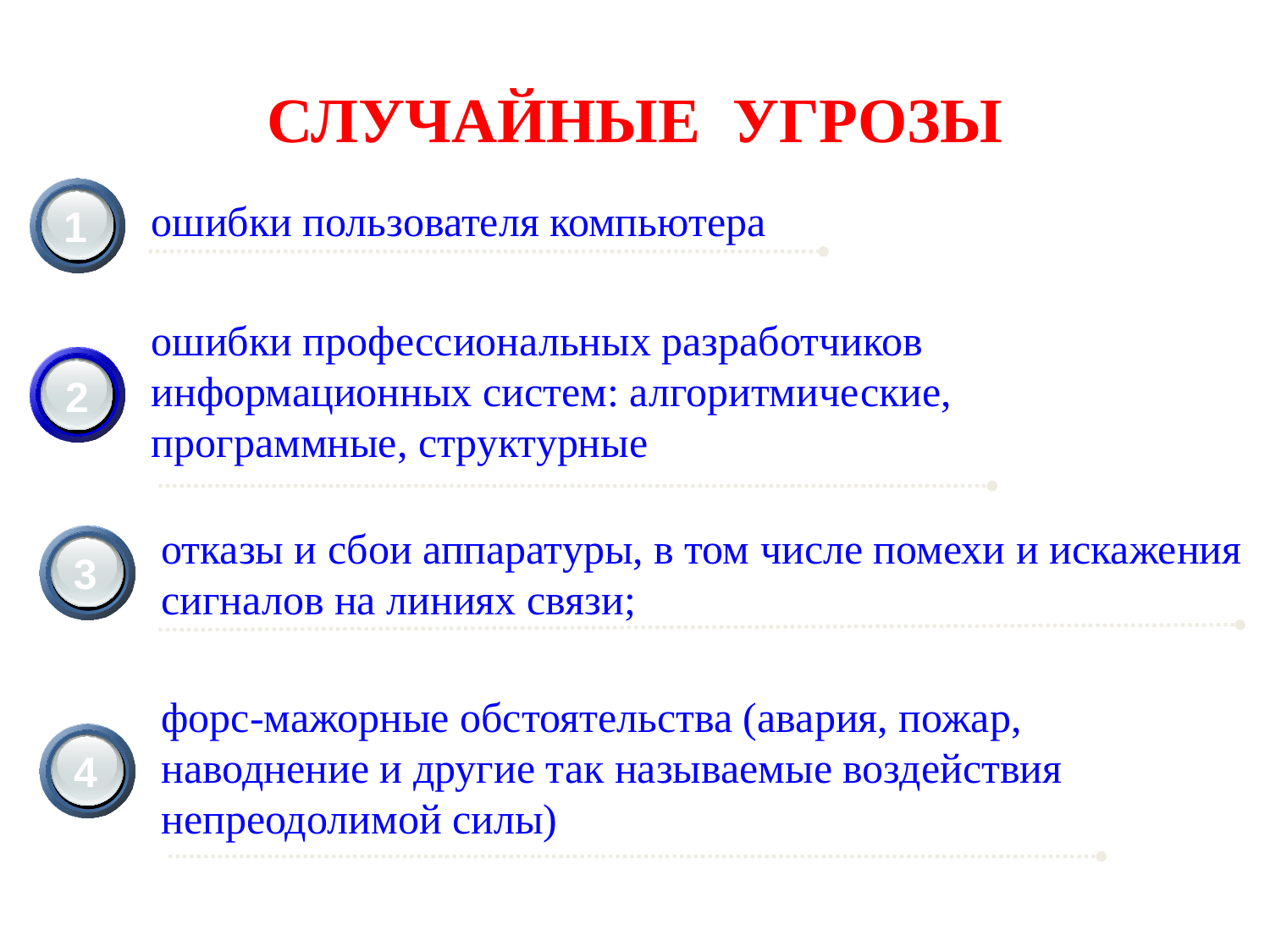

# СЛУЧАЙНЫЕ  УГРОЗЫ

1
ошибки пользователя компьютера

ошибки профессиональных разработчиков информационных систем: алгоритмические, программные, структурные

2

отказы и сбои аппаратуры, в том числе помехи и искажения сигналов на линиях связи;

3

форс-мажорные обстоятельства (авария, пожар, наводнение и другие так называемые воздействия непреодолимой силы)

4